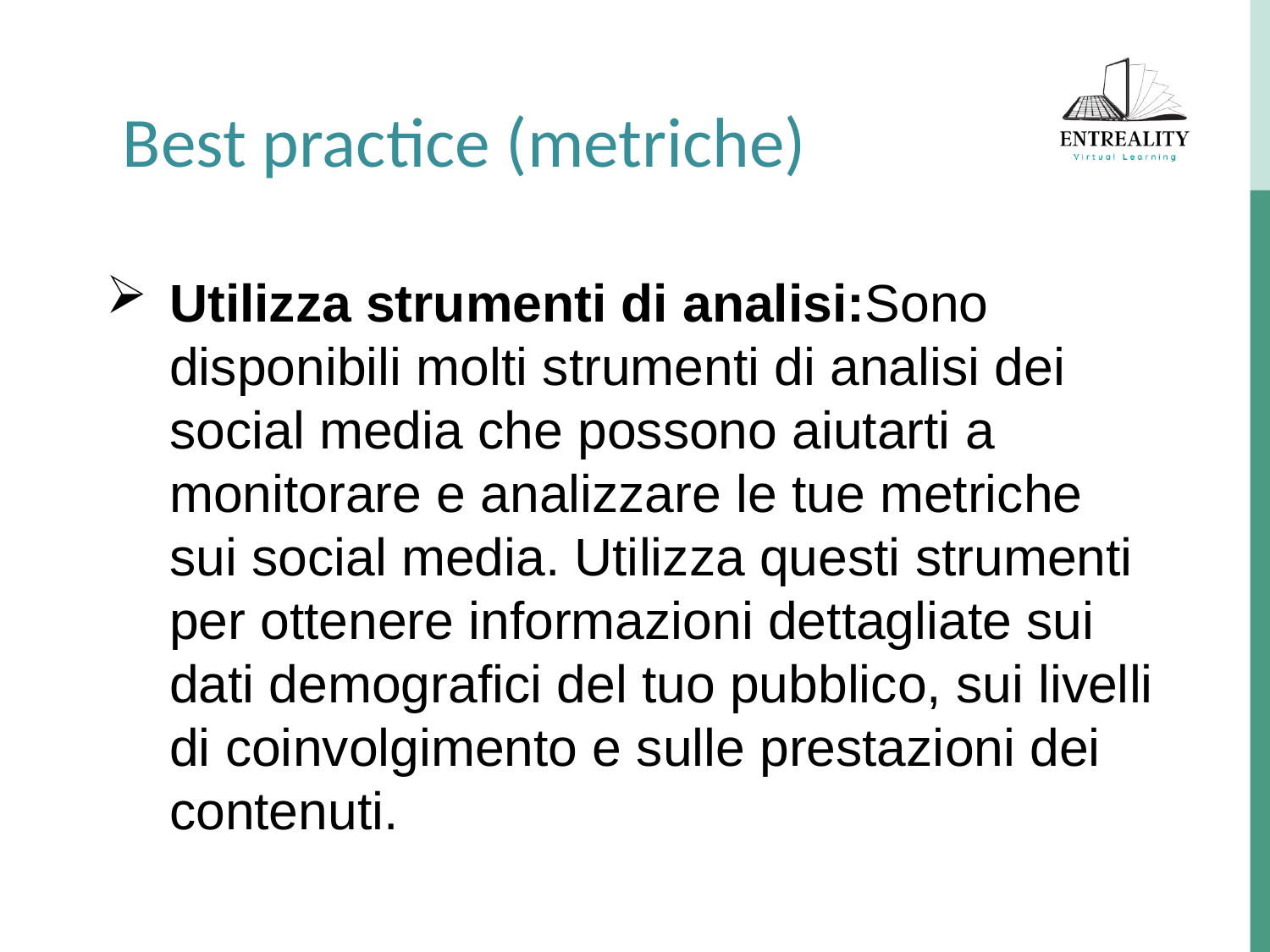

Best practice (metriche)
Utilizza strumenti di analisi:Sono disponibili molti strumenti di analisi dei social media che possono aiutarti a monitorare e analizzare le tue metriche sui social media. Utilizza questi strumenti per ottenere informazioni dettagliate sui dati demografici del tuo pubblico, sui livelli di coinvolgimento e sulle prestazioni dei contenuti.